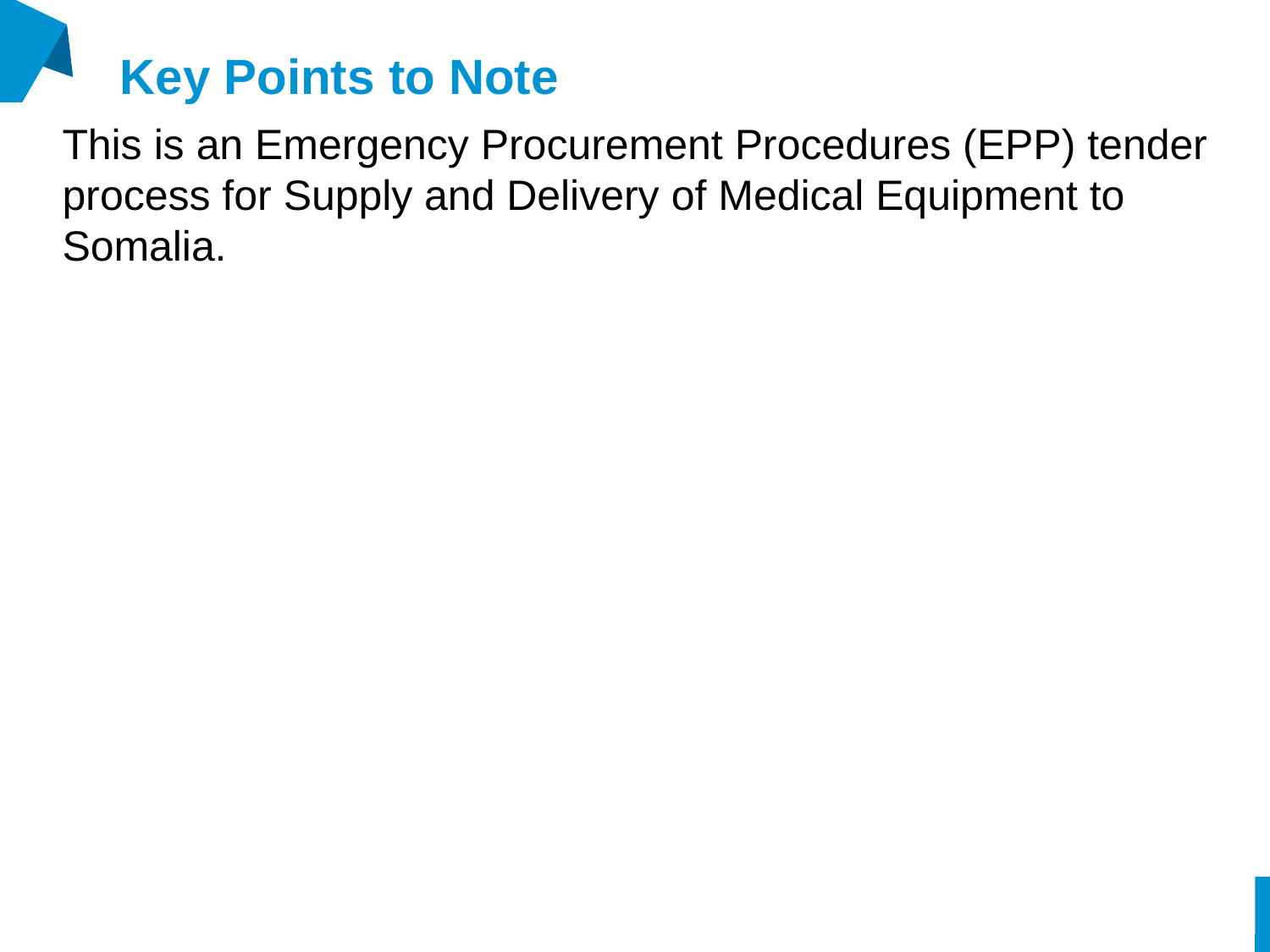

Key Points to Note

This is an Emergency Procurement Procedures (EPP) tender process for Supply and Delivery of Medical Equipment to Somalia.